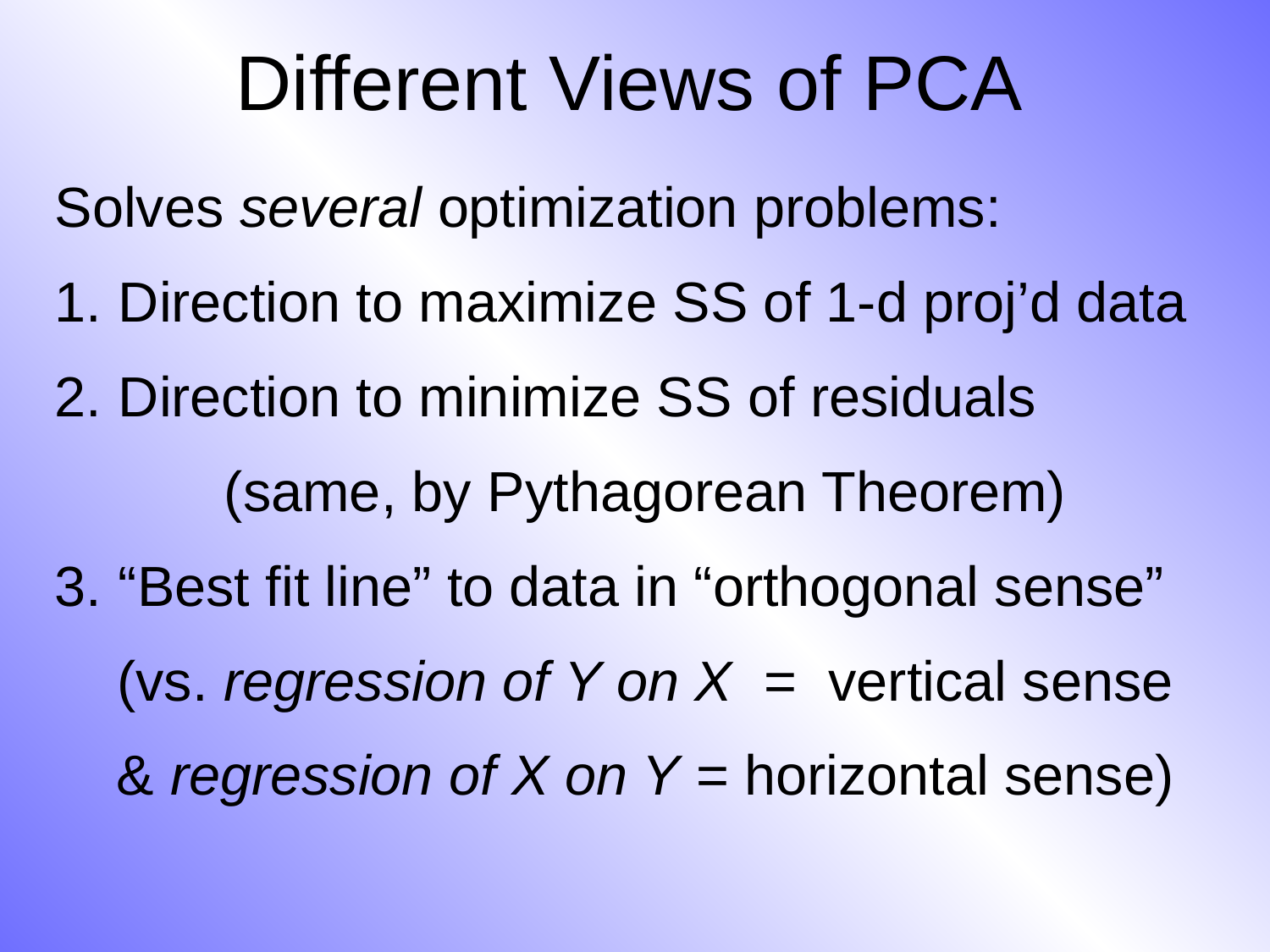

Different Views of PCA
Solves several optimization problems:
Direction to maximize SS of 1-d proj’d data
Direction to minimize SS of residuals
(same, by Pythagorean Theorem)
“Best fit line” to data in “orthogonal sense”
(vs. regression of Y on X  =  vertical sense
& regression of X on Y = horizontal sense)